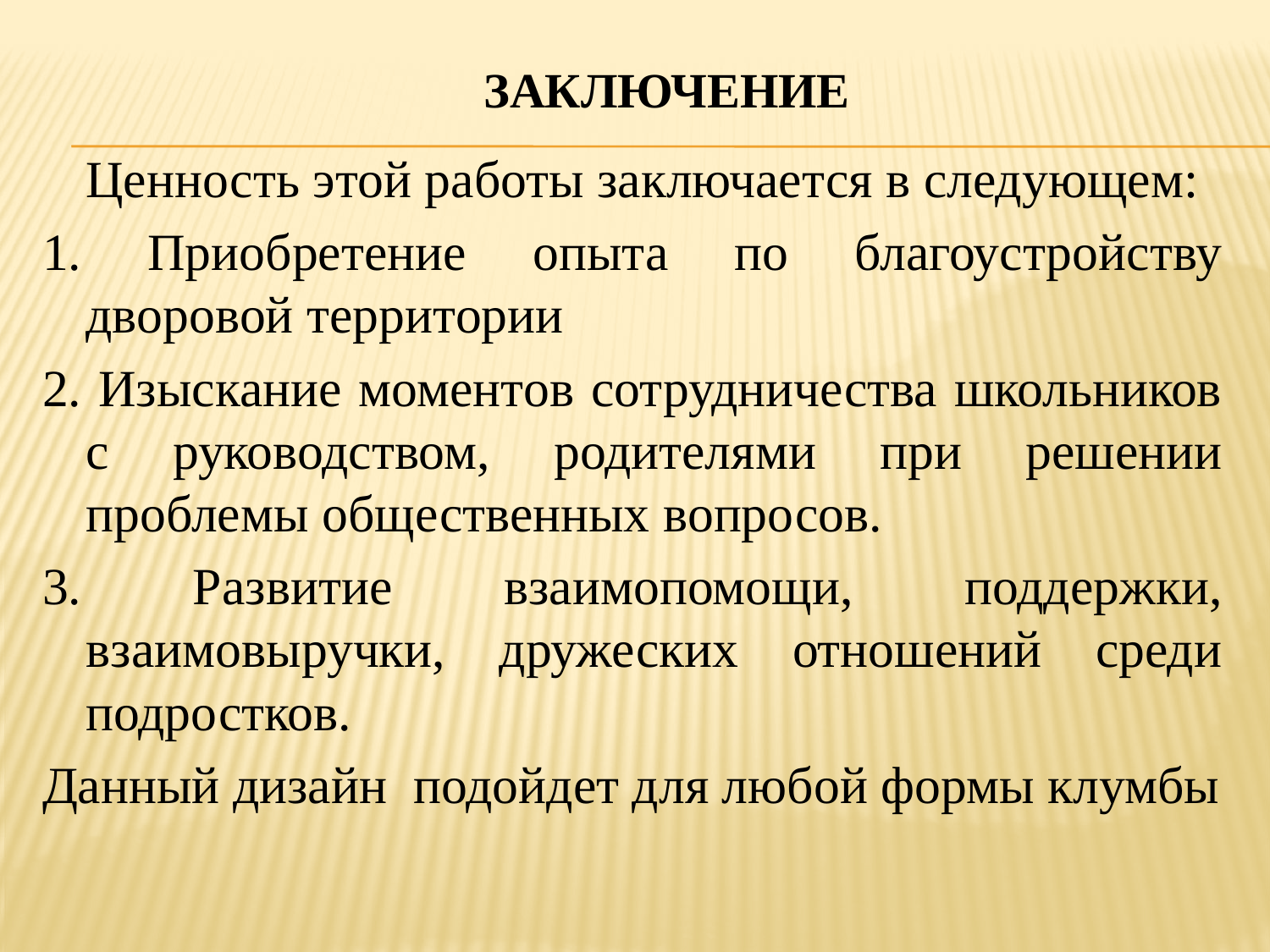

Заключение
		Ценность этой работы заключается в следующем:
1. Приобретение опыта по благоустройству дворовой территории
2. Изыскание моментов сотрудничества школьников с руководством, родителями при решении проблемы общественных вопросов.
3. Развитие взаимопомощи, поддержки, взаимовыручки, дружеских отношений среди подростков.
Данный дизайн  подойдет для любой формы клумбы